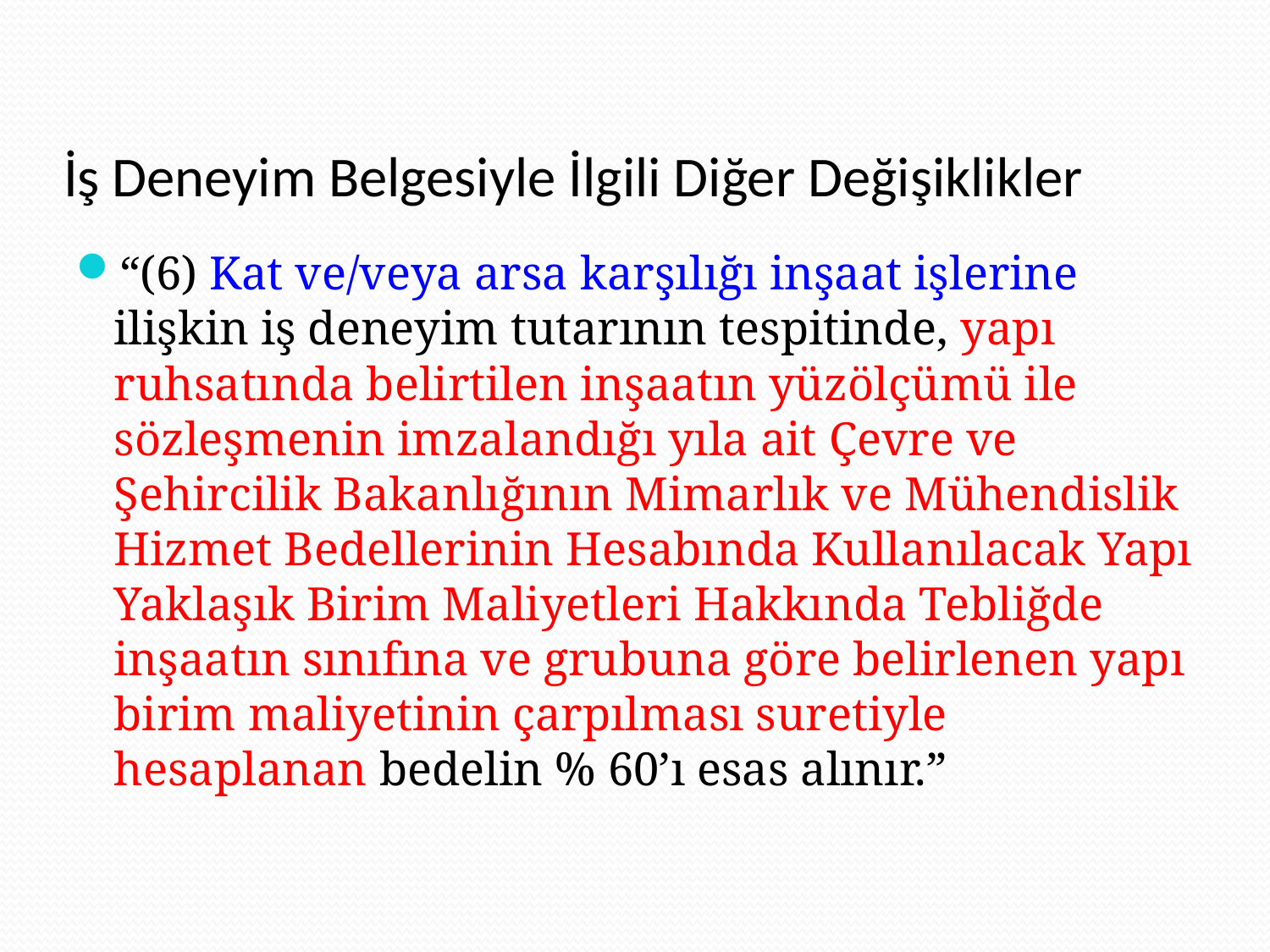

# İş Deneyim Belgesiyle İlgili Diğer Değişiklikler
“(6) Kat ve/veya arsa karşılığı inşaat işlerine ilişkin iş deneyim tutarının tespitinde, yapı ruhsatında belirtilen inşaatın yüzölçümü ile sözleşmenin imzalandığı yıla ait Çevre ve Şehircilik Bakanlığının Mimarlık ve Mühendislik Hizmet Bedellerinin Hesabında Kullanılacak Yapı Yaklaşık Birim Maliyetleri Hakkında Tebliğde inşaatın sınıfına ve grubuna göre belirlenen yapı birim maliyetinin çarpılması suretiyle hesaplanan bedelin % 60’ı esas alınır.”